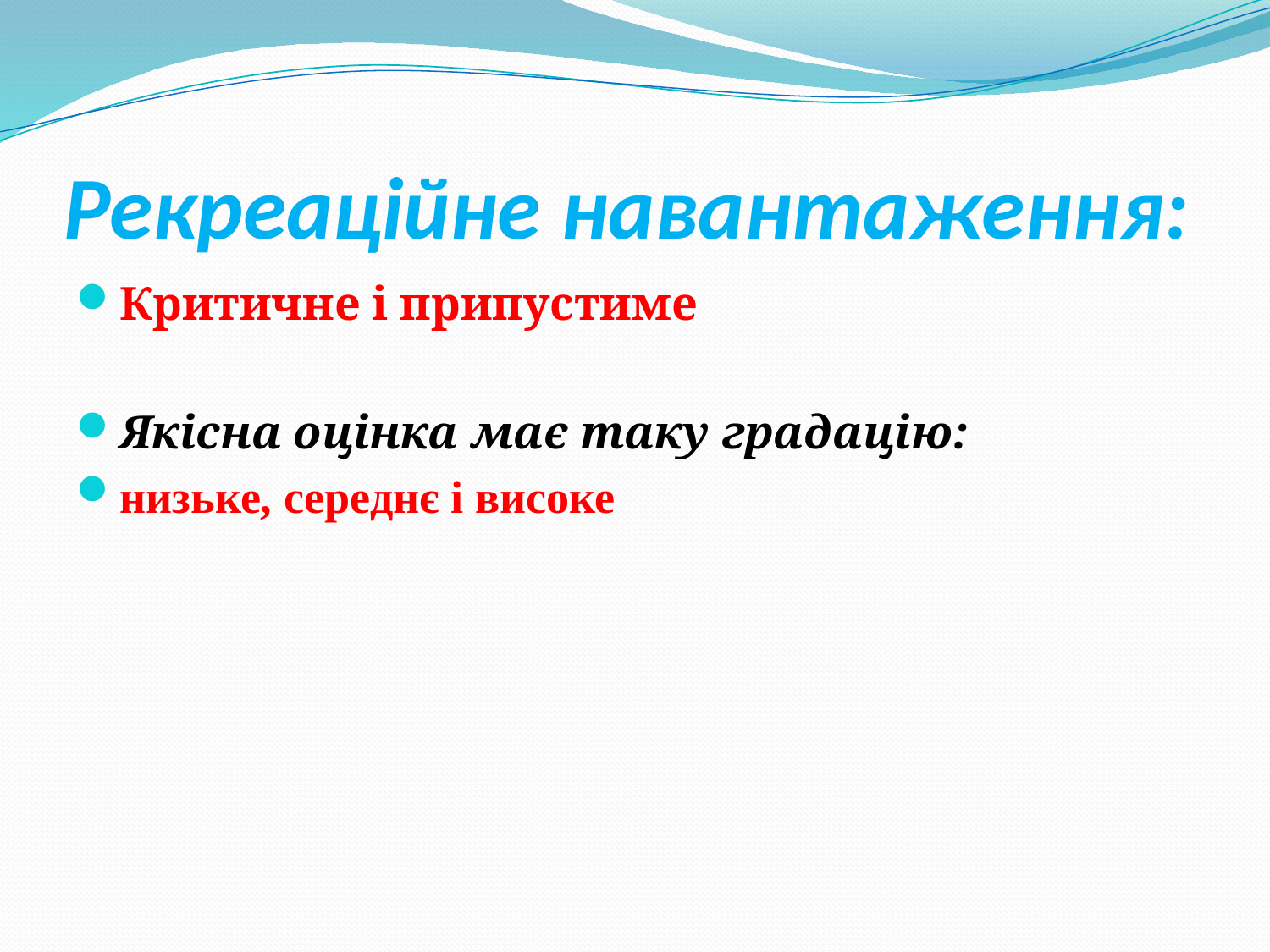

# Рекреаційне навантаження:
Критичне і припустиме

Якісна оцінка має таку градацію:
низьке, середнє і високе